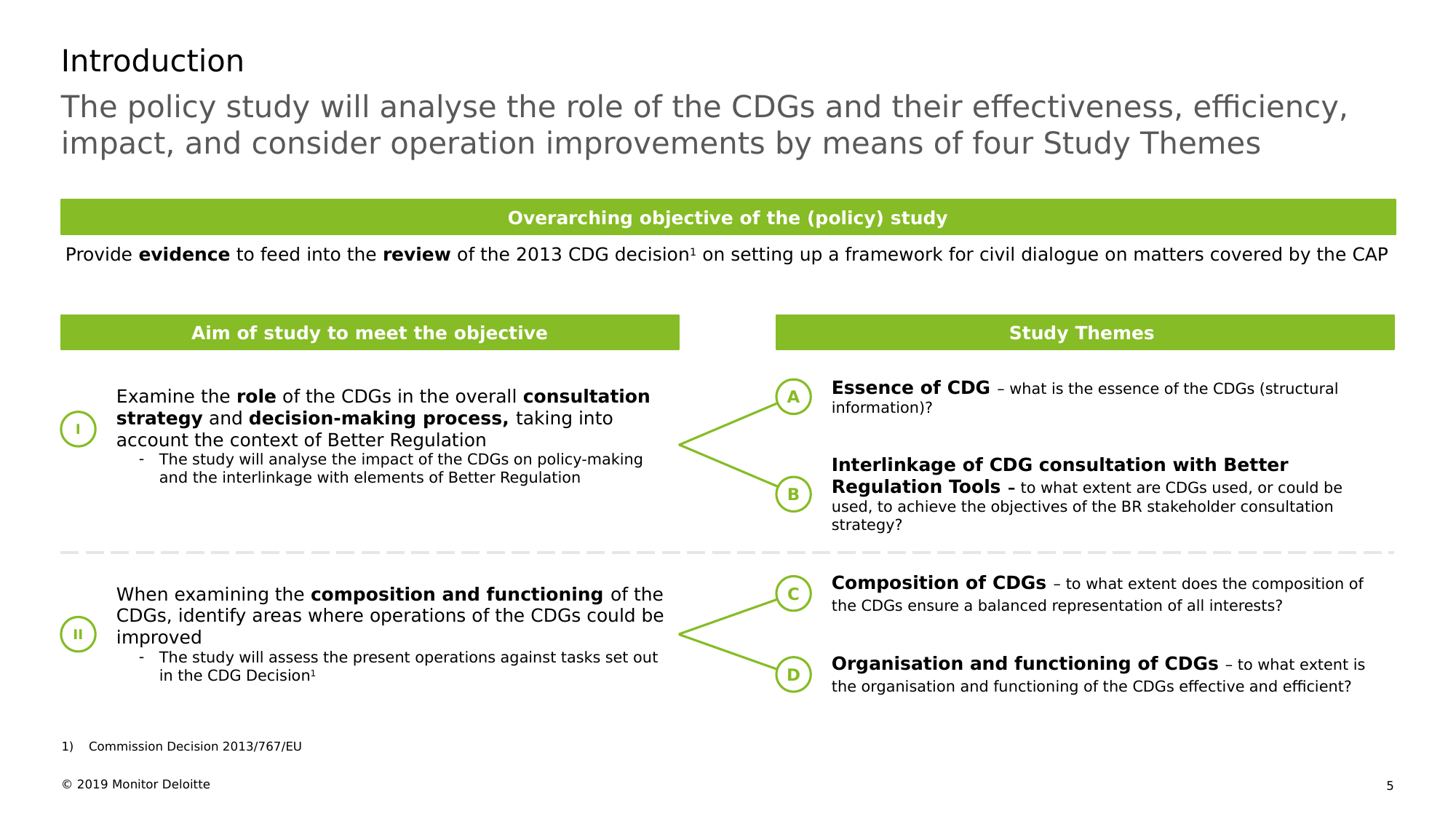

# Introduction
The policy study will analyse the role of the CDGs and their effectiveness, efficiency, impact, and consider operation improvements by means of four Study Themes
Overarching objective of the (policy) study
Provide evidence to feed into the review of the 2013 CDG decision1 on setting up a framework for civil dialogue on matters covered by the CAP
Aim of study to meet the objective
Study Themes
Essence of CDG – what is the essence of the CDGs (structural information)?
Examine the role of the CDGs in the overall consultation strategy and decision-making process, taking into account the context of Better Regulation
The study will analyse the impact of the CDGs on policy-making and the interlinkage with elements of Better Regulation
A
B
I
Interlinkage of CDG consultation with Better Regulation Tools – to what extent are CDGs used, or could be used, to achieve the objectives of the BR stakeholder consultation strategy?
Composition of CDGs – to what extent does the composition of the CDGs ensure a balanced representation of all interests?
C
D
When examining the composition and functioning of the CDGs, identify areas where operations of the CDGs could be improved
The study will assess the present operations against tasks set out in the CDG Decision1
II
Organisation and functioning of CDGs – to what extent is the organisation and functioning of the CDGs effective and efficient?
Commission Decision 2013/767/EU